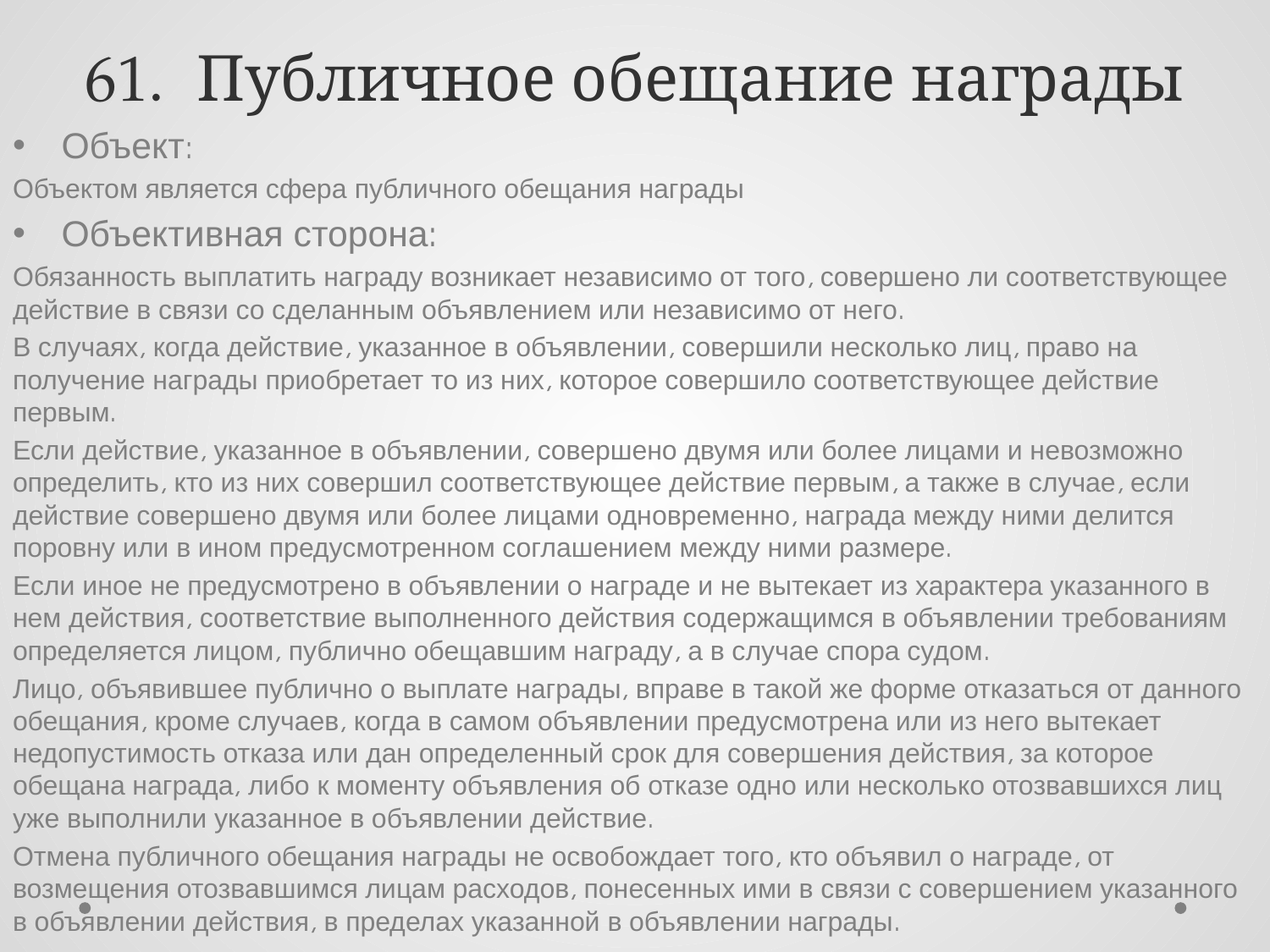

# 61.  Публичное обещание награды
Объект:
Объектом является сфера публичного обещания награды
Объективная сторона:
Обязанность выплатить награду возникает независимо от того, совершено ли соответствующее действие в связи со сделанным объявлением или независимо от него.
В случаях, когда действие, указанное в объявлении, совершили несколько лиц, право на получение награды приобретает то из них, которое совершило соответствующее действие первым.
Если действие, указанное в объявлении, совершено двумя или более лицами и невозможно определить, кто из них совершил соответствующее действие первым, а также в случае, если действие совершено двумя или более лицами одновременно, награда между ними делится поровну или в ином предусмотренном соглашением между ними размере.
Если иное не предусмотрено в объявлении о награде и не вытекает из характера указанного в нем действия, соответствие выполненного действия содержащимся в объявлении требованиям определяется лицом, публично обещавшим награду, а в случае спора судом.
Лицо, объявившее публично о выплате награды, вправе в такой же форме отказаться от данного обещания, кроме случаев, когда в самом объявлении предусмотрена или из него вытекает недопустимость отказа или дан определенный срок для совершения действия, за которое обещана награда, либо к моменту объявления об отказе одно или несколько отозвавшихся лиц уже выполнили указанное в объявлении действие.
Отмена публичного обещания награды не освобождает того, кто объявил о награде, от возмещения отозвавшимся лицам расходов, понесенных ими в связи с совершением указанного в объявлении действия, в пределах указанной в объявлении награды.